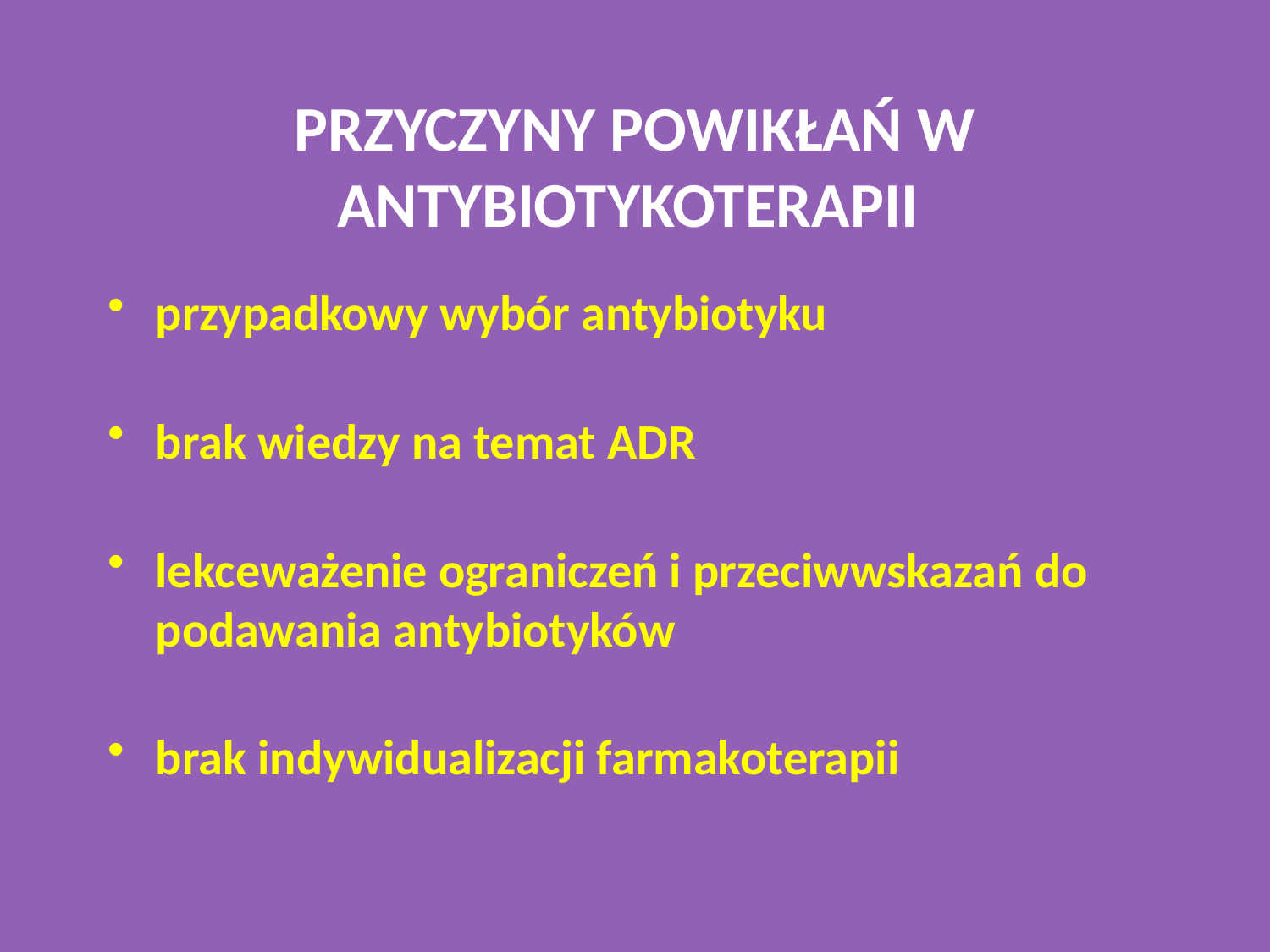

# PRZYCZYNY POWIKŁAŃ W ANTYBIOTYKOTERAPII
przypadkowy wybór antybiotyku
brak wiedzy na temat ADR
lekceważenie ograniczeń i przeciwwskazań do podawania antybiotyków
brak indywidualizacji farmakoterapii